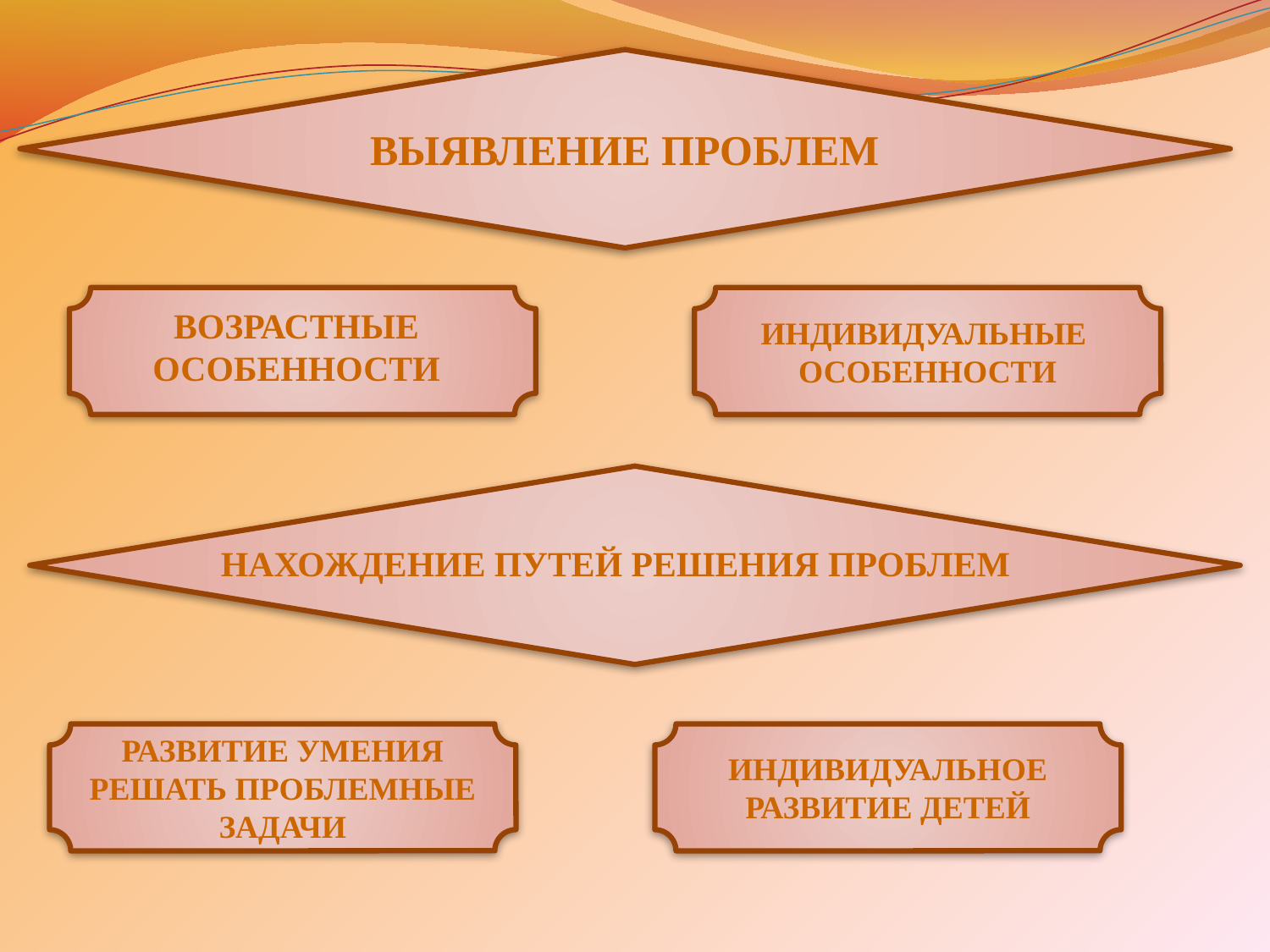

ВЫЯВЛЕНИЕ ПРОБЛЕМ

ИНДИВИДУАЛЬНЫЕ
ОСОБЕННОСТИ
ВОЗРАСТНЫЕ
ОСОБЕННОСТИ

НАХОЖДЕНИЕ ПУТЕЙ РЕШЕНИЯ ПРОБЛЕМ
РАЗВИТИЕ УМЕНИЯ РЕШАТЬ ПРОБЛЕМНЫЕ ЗАДАЧИ
ИНДИВИДУАЛЬНОЕ РАЗВИТИЕ ДЕТЕЙ